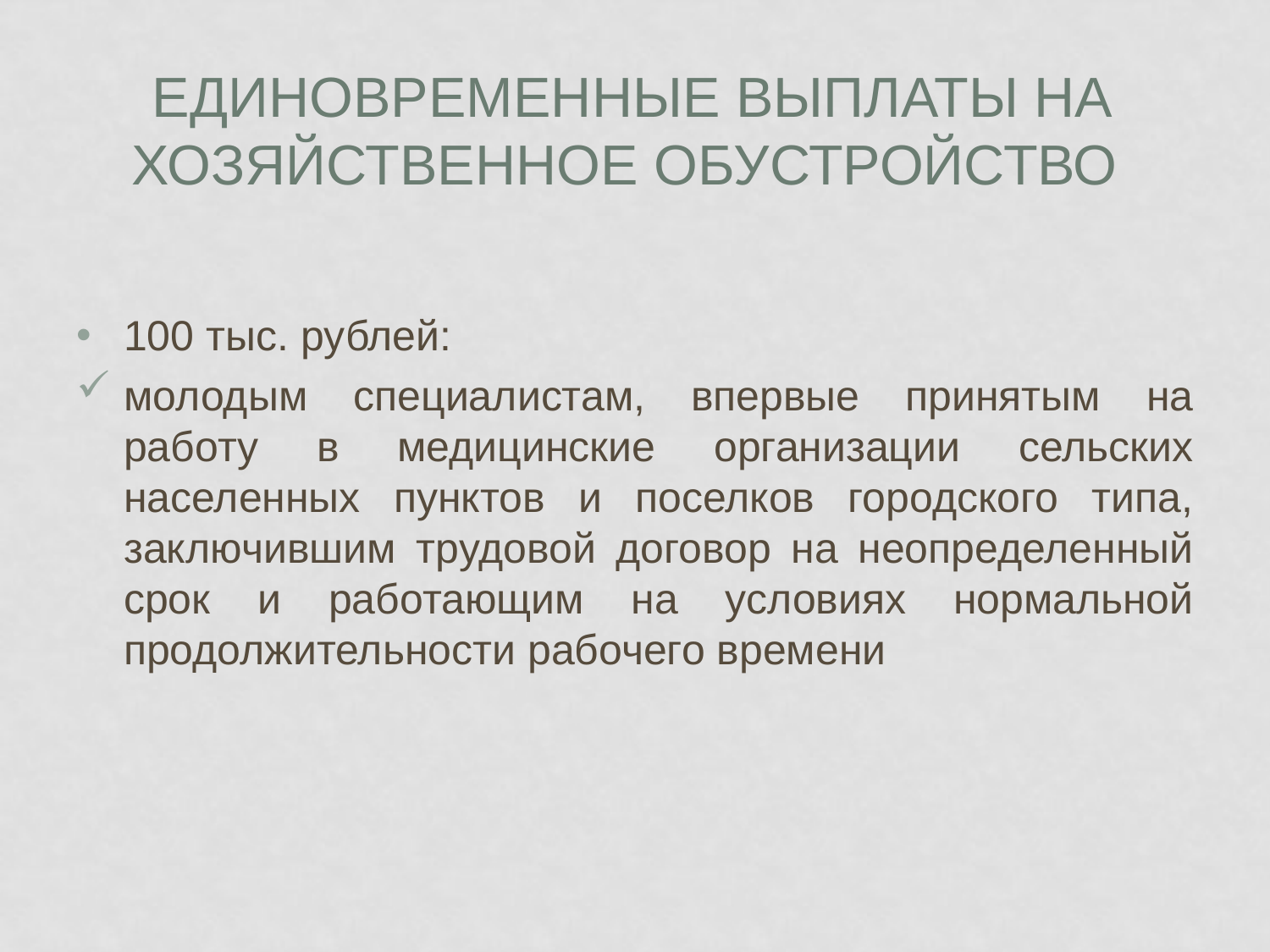

# Единовременные выплаты на хозяйственное обустройство

100 тыс. рублей:
молодым специалистам, впервые принятым на работу в медицинские организации сельских населенных пунктов и поселков городского типа, заключившим трудовой договор на неопределенный срок и работающим на условиях нормальной продолжительности рабочего времени